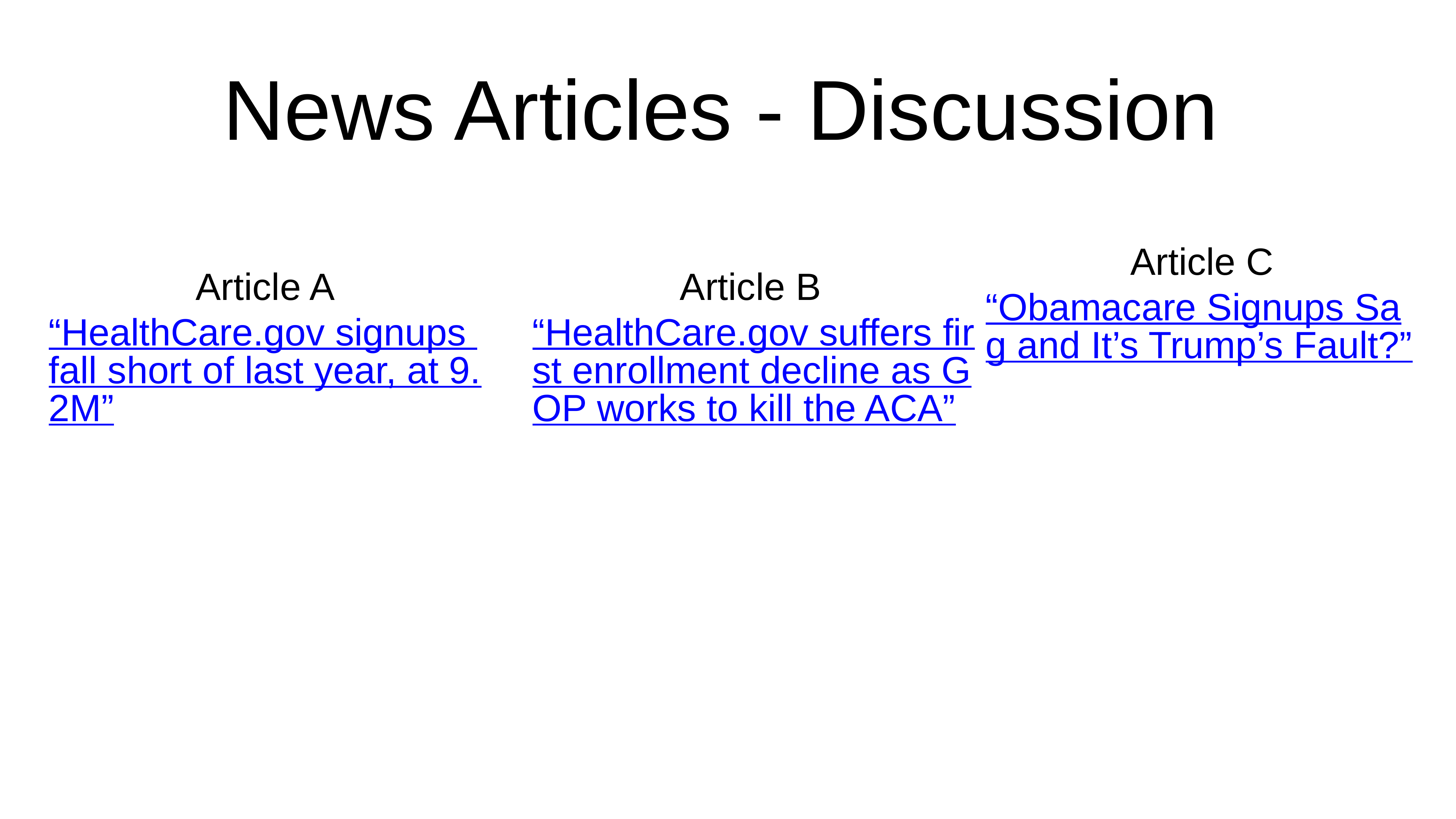

# News Articles - Discussion
Article C
“Obamacare Signups Sag and It’s Trump’s Fault?”
Article B
“HealthCare.gov suffers first enrollment decline as GOP works to kill the ACA”
Article A
“HealthCare.gov signups fall short of last year, at 9.2M”